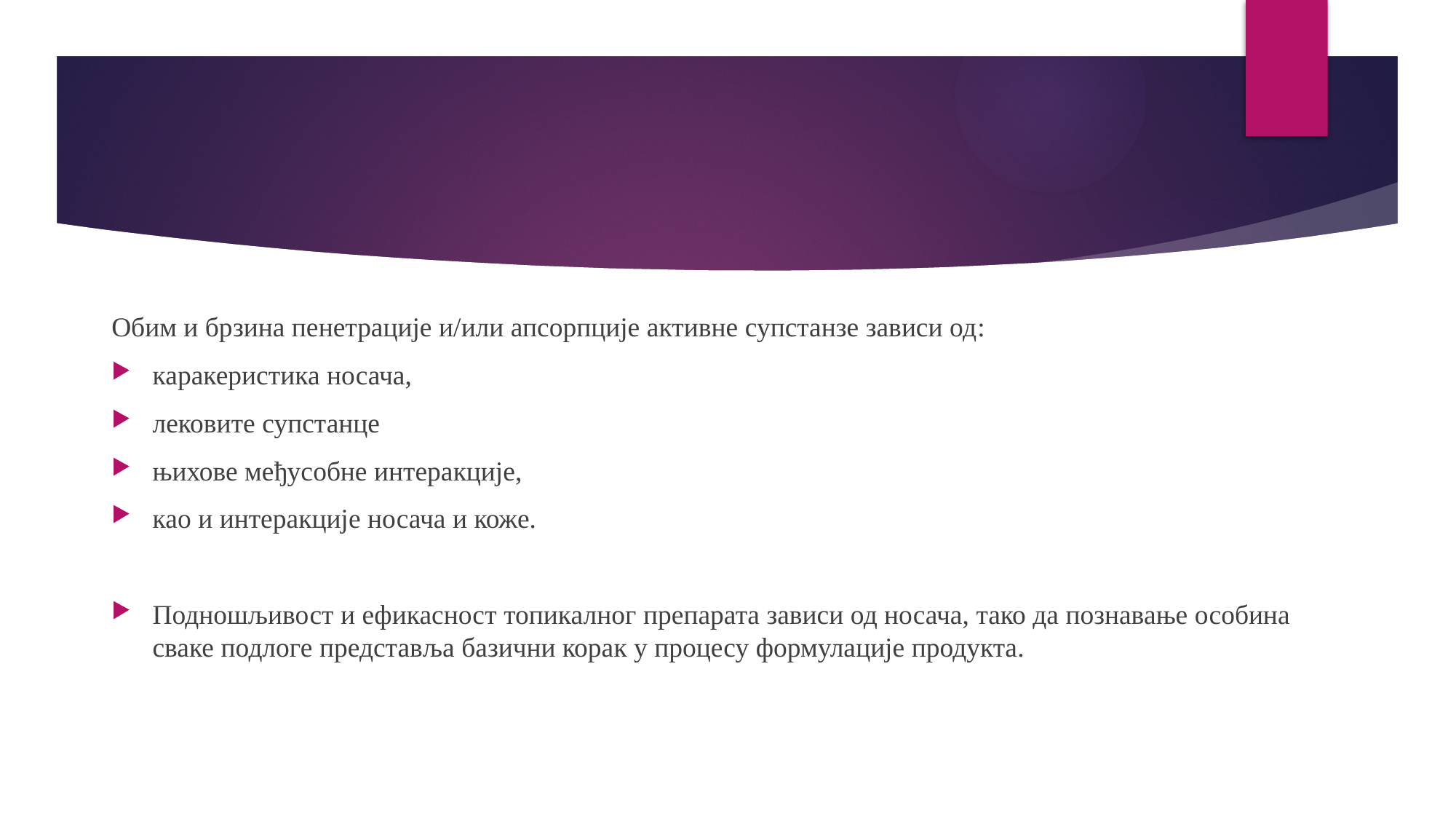

Обим и брзина пенетрације и/или апсорпције активне супстанзе зависи од:
каракеристика носача,
лековите супстанце
њихове међусобне интеракције,
као и интеракције носача и коже.

Подношљивост и ефикасност топикалног препарата зависи од носача, тако да познавање особина сваке подлоге представља базични корак у процесу формулације продукта.